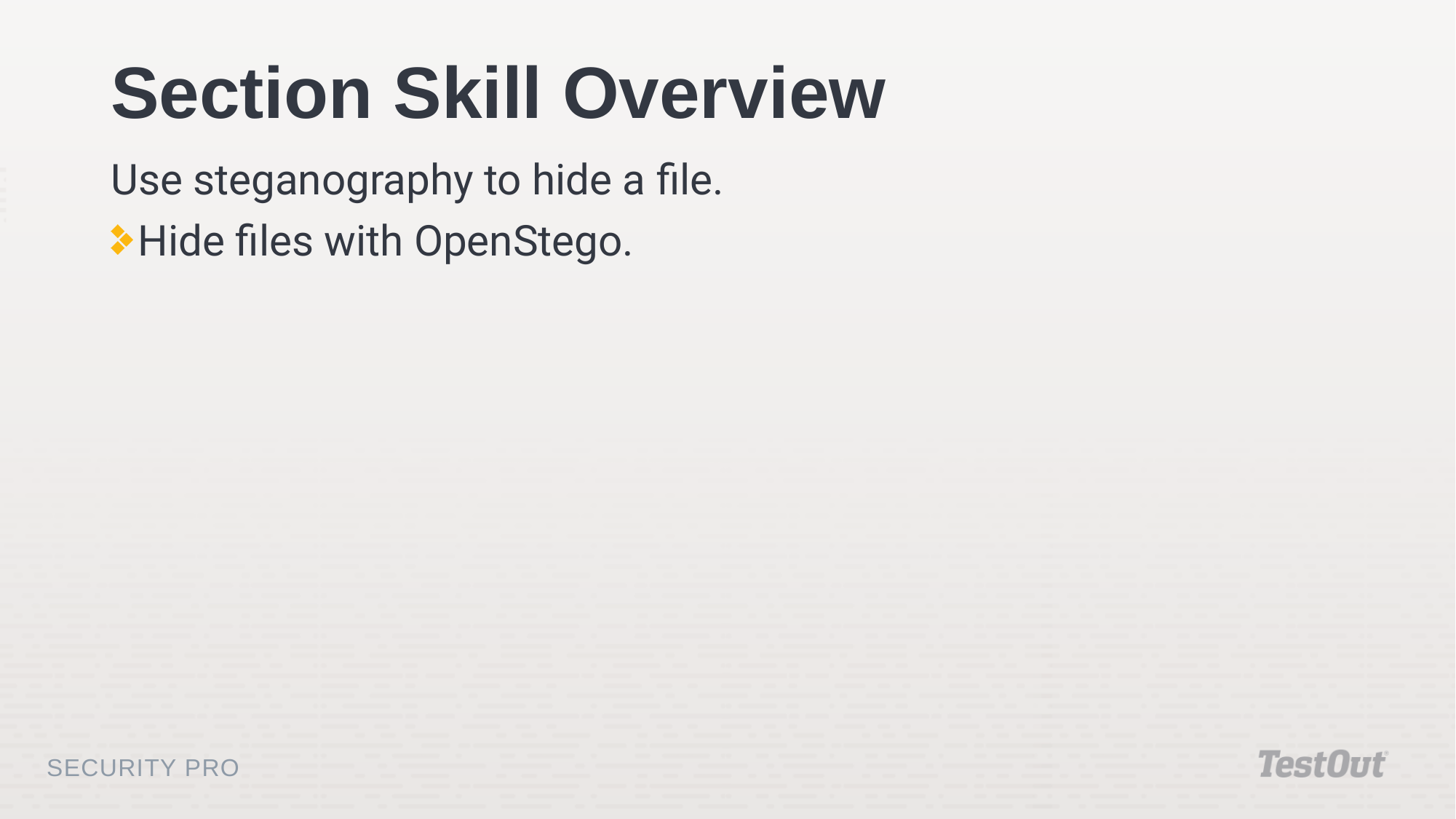

# Section Skill Overview
Use steganography to hide a file.
Hide files with OpenStego.
Security Pro